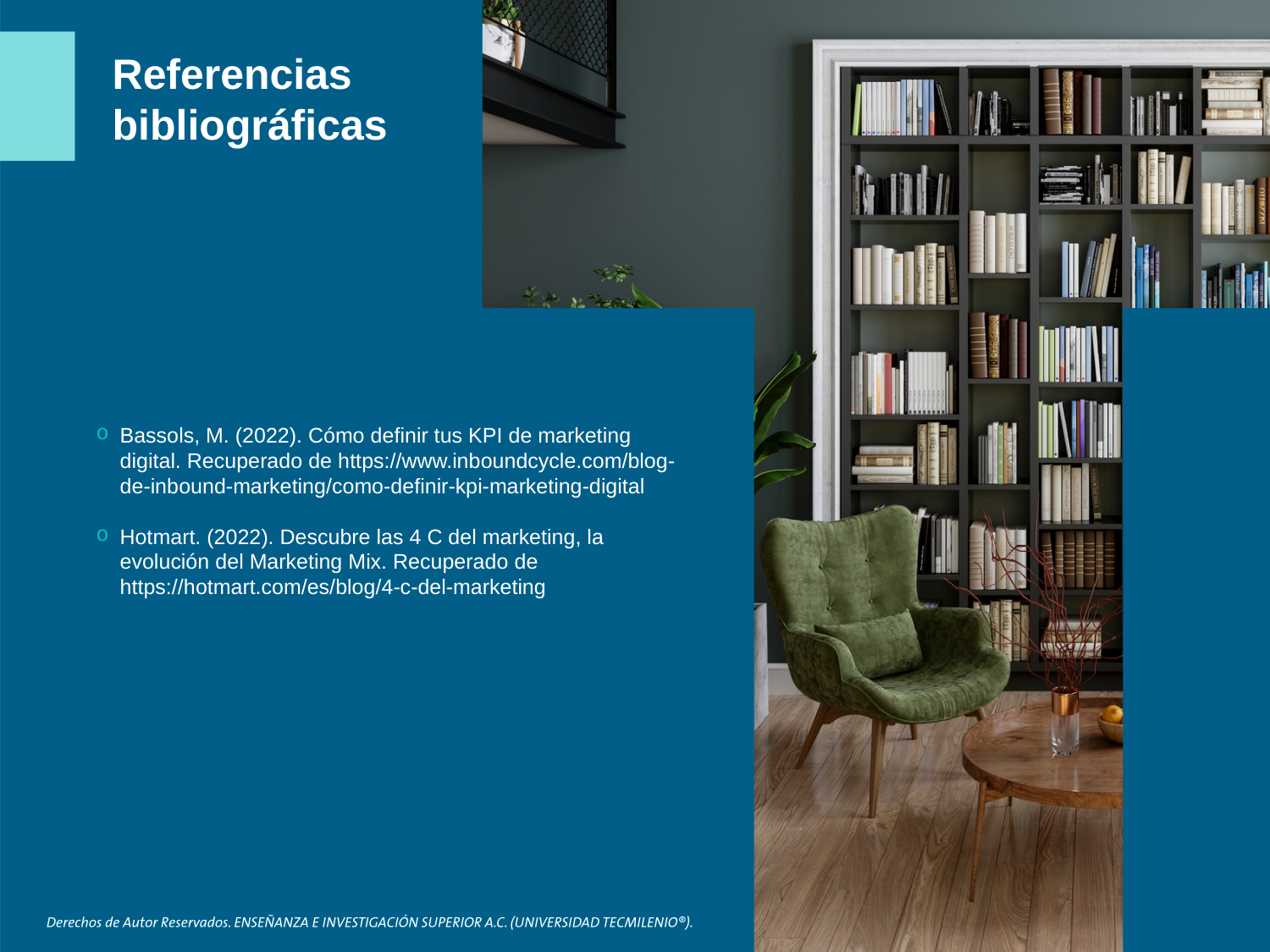

Bassols, M. (2022). Cómo definir tus KPI de marketing digital. Recuperado de https://www.inboundcycle.com/blog-de-inbound-marketing/como-definir-kpi-marketing-digital

Hotmart. (2022). Descubre las 4 C del marketing, la evolución del Marketing Mix. Recuperado de  https://hotmart.com/es/blog/4-c-del-marketing